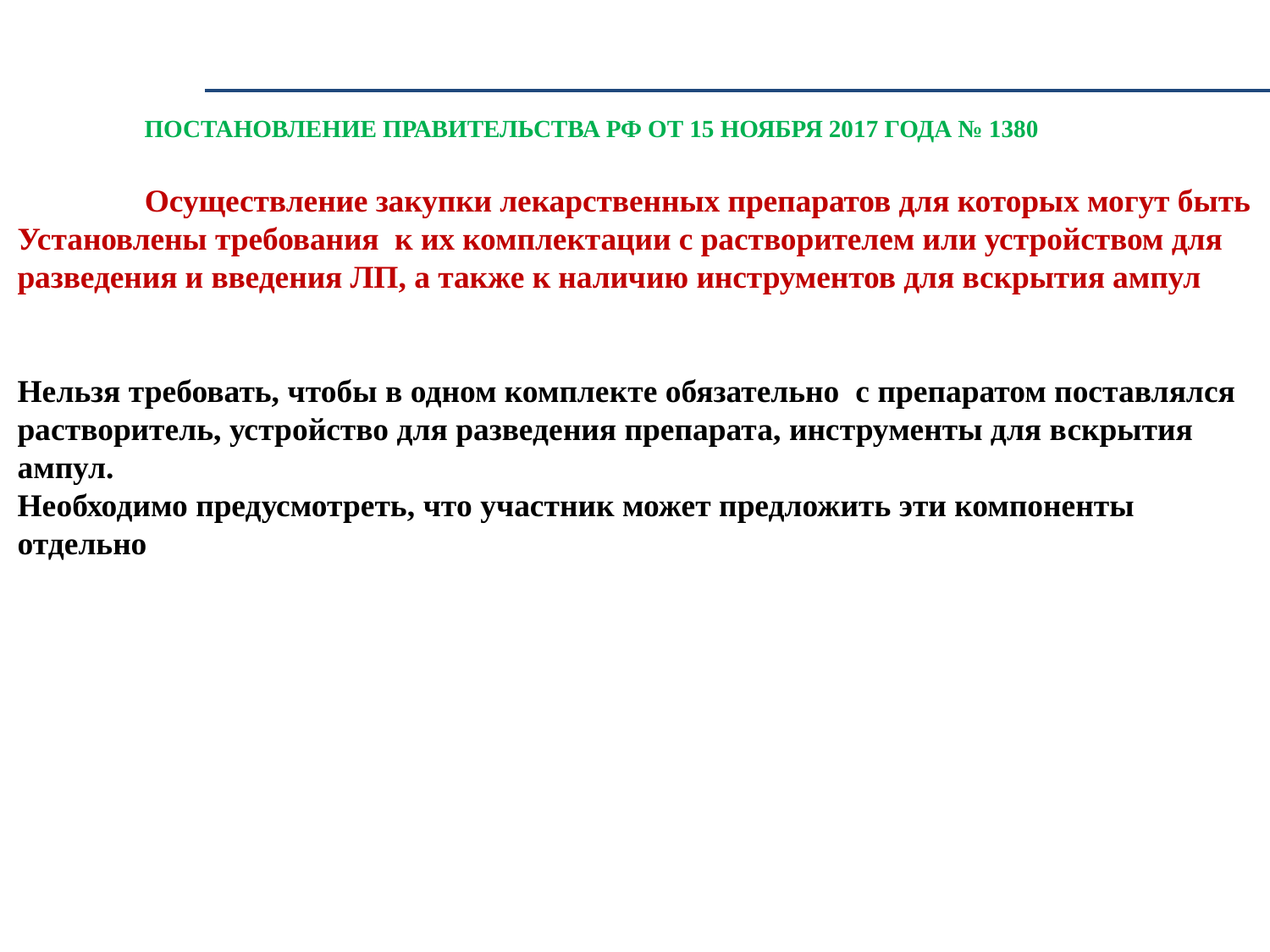

ПОСТАНОВЛЕНИЕ ПРАВИТЕЛЬСТВА РФ ОТ 15 НОЯБРЯ 2017 ГОДА № 1380

                Осуществление закупки лекарственных препаратов для которых могут быть
Установлены требования  к их комплектации с растворителем или устройством для
разведения и введения ЛП, а также к наличию инструментов для вскрытия ампул

Нельзя требовать, чтобы в одном комплекте обязательно  с препаратом поставлялся растворитель, устройство для разведения препарата, инструменты для вскрытия ампул.
Необходимо предусмотреть, что участник может предложить эти компоненты отдельно